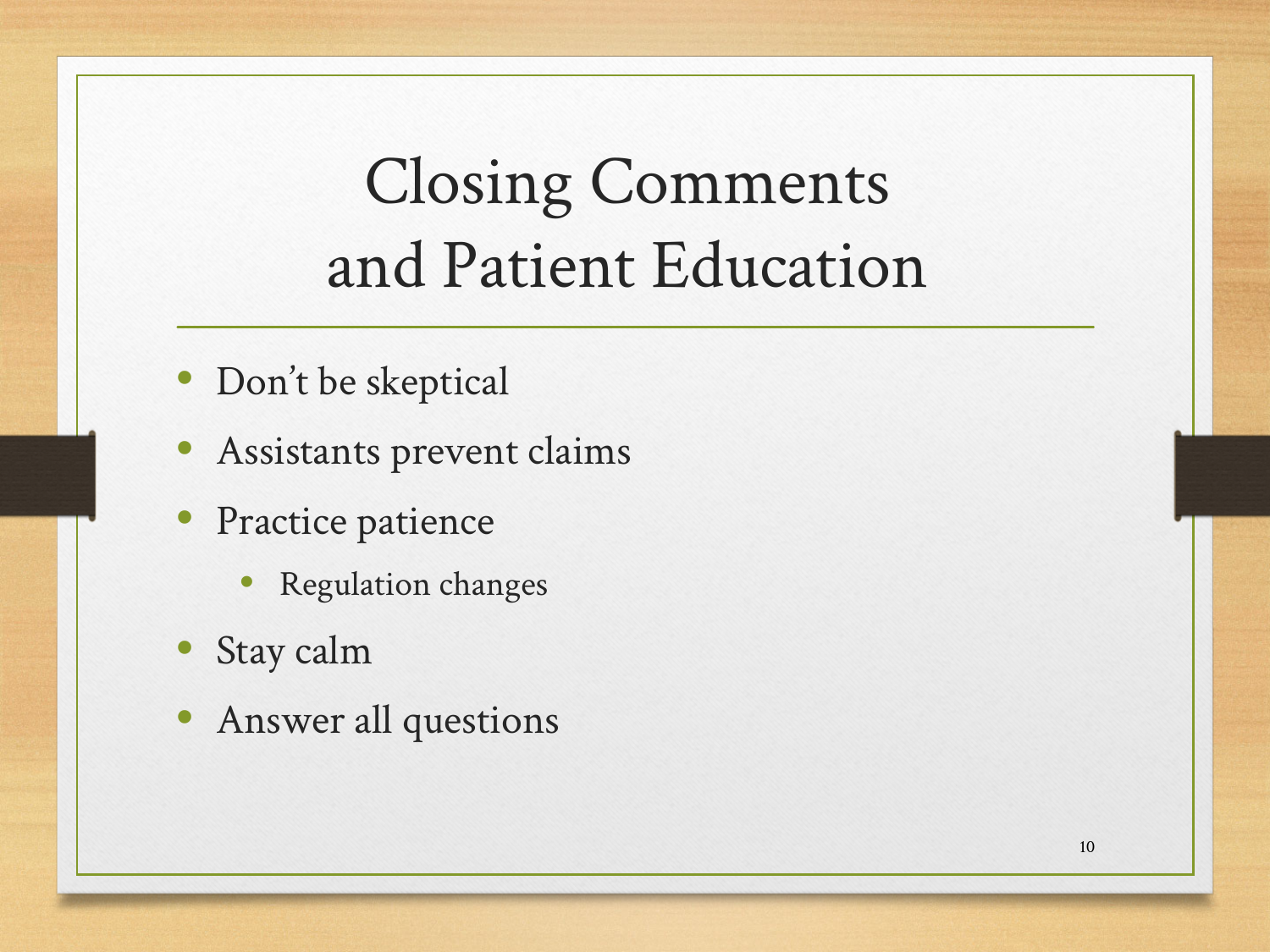

# Closing Comments and Patient Education
Don’t be skeptical
Assistants prevent claims
Practice patience
Regulation changes
Stay calm
Answer all questions
 10